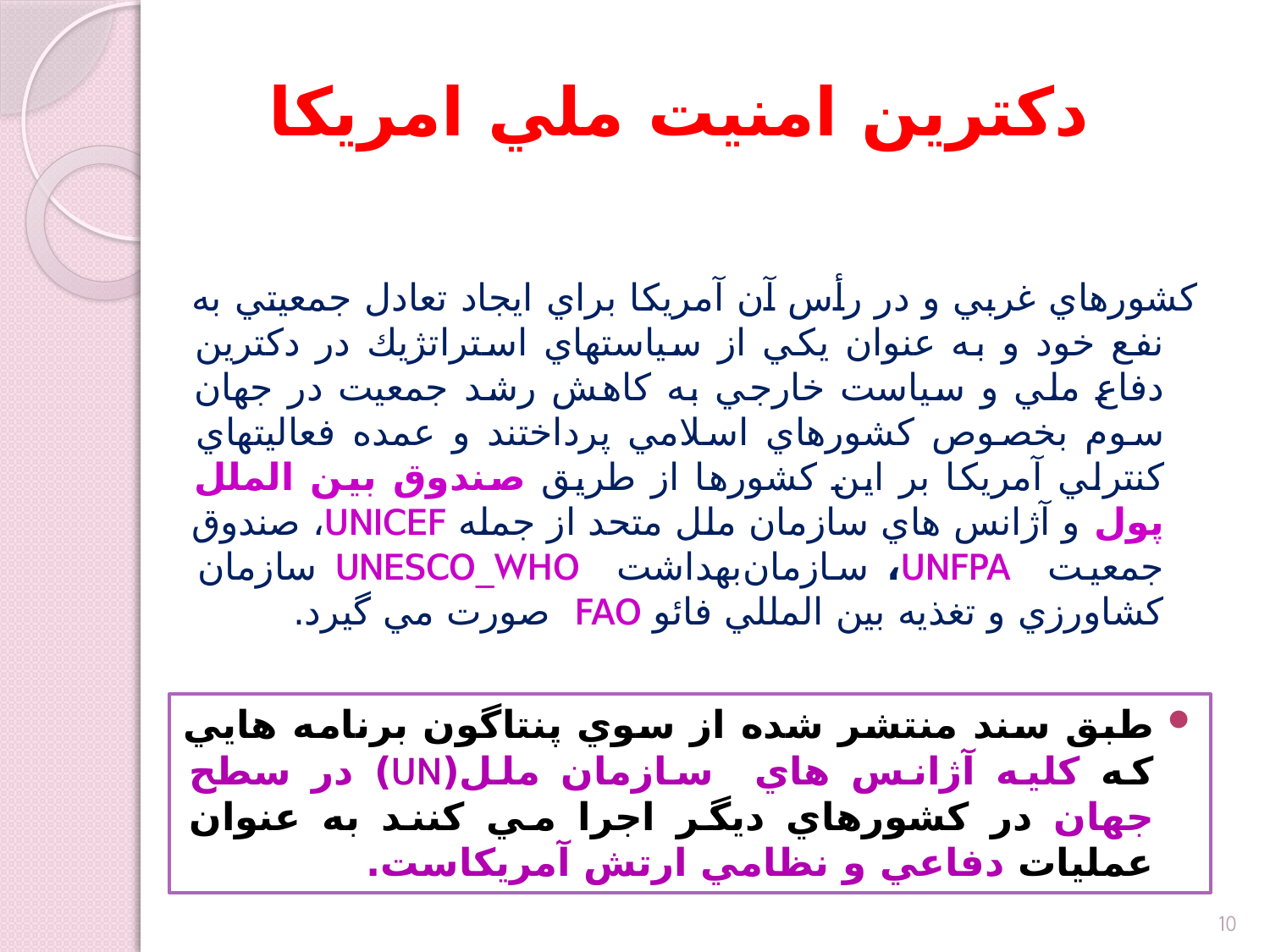

# دكترين امنيت ملي امريكا
	كشورهاي غربي و در رأس آن آمريكا براي ايجاد تعادل جمعيتي به نفع خود و به عنوان يكي از سياستهاي استراتژيك در دكترين دفاع ملي و سياست خارجي به كاهش رشد جمعيت در جهان سوم بخصوص كشورهاي اسلامي پرداختند و عمده فعاليتهاي كنترلي آمريكا بر اين كشورها از طريق صندوق بين الملل پول و آژانس هاي سازمان ملل متحد از جمله UNICEF،‌ صندوق جمعيت  UNFPA، سازمان‌بهداشت  UNESCO_WHO سازمان كشاورزي و تغذيه بين المللي فائو FAO  صورت مي گيرد.

طبق سند منتشر شده از سوي پنتاگون برنامه هايي كه كليه آژانس هاي  سازمان ملل(UN) در سطح جهان در كشورهاي ديگر اجرا مي كنند به عنوان عمليات دفاعي و نظامي ارتش آمريكاست.

10